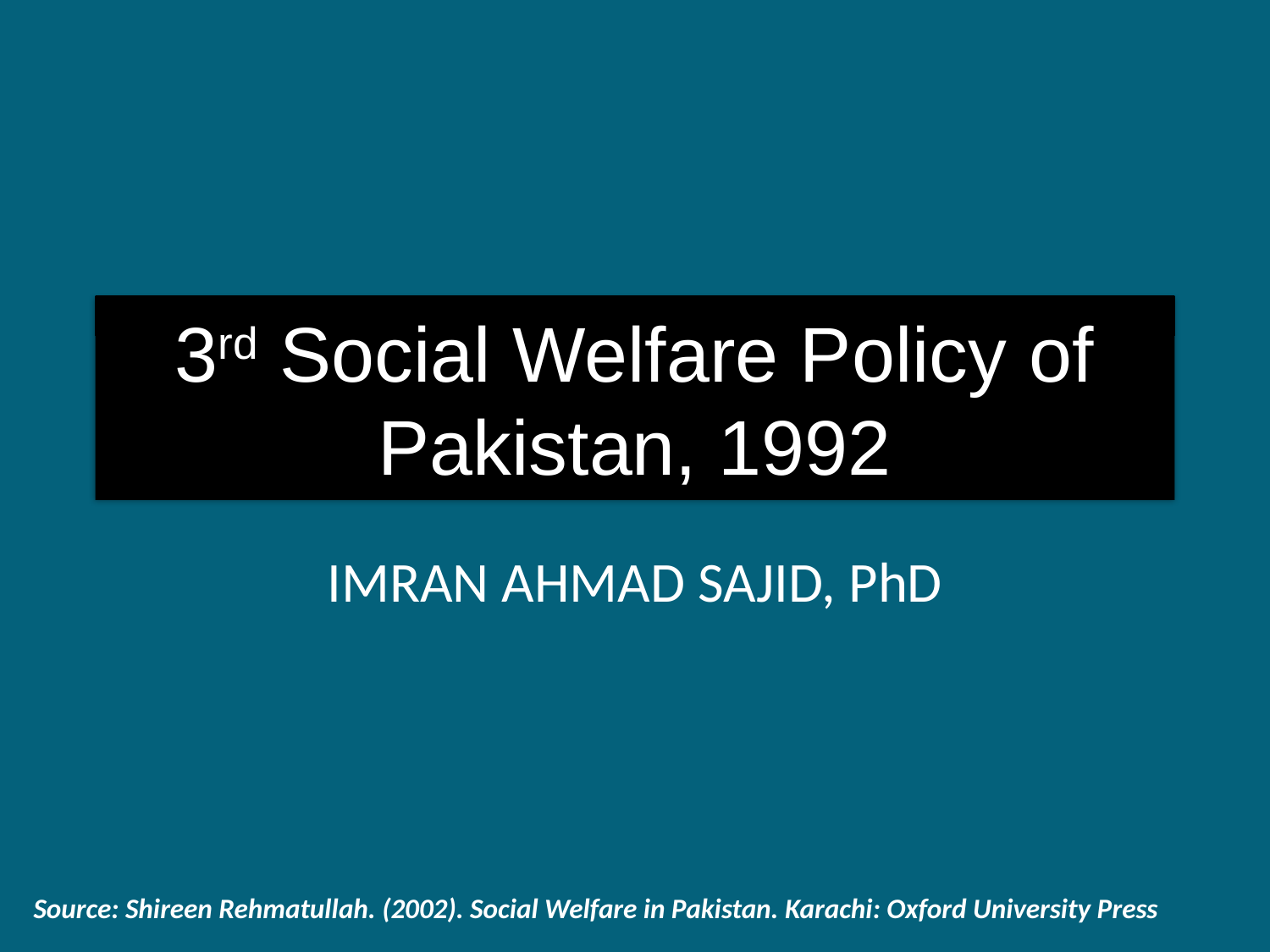

# 3rd Social Welfare Policy of Pakistan, 1992
IMRAN AHMAD SAJID, PhD
Source: Shireen Rehmatullah. (2002). Social Welfare in Pakistan. Karachi: Oxford University Press